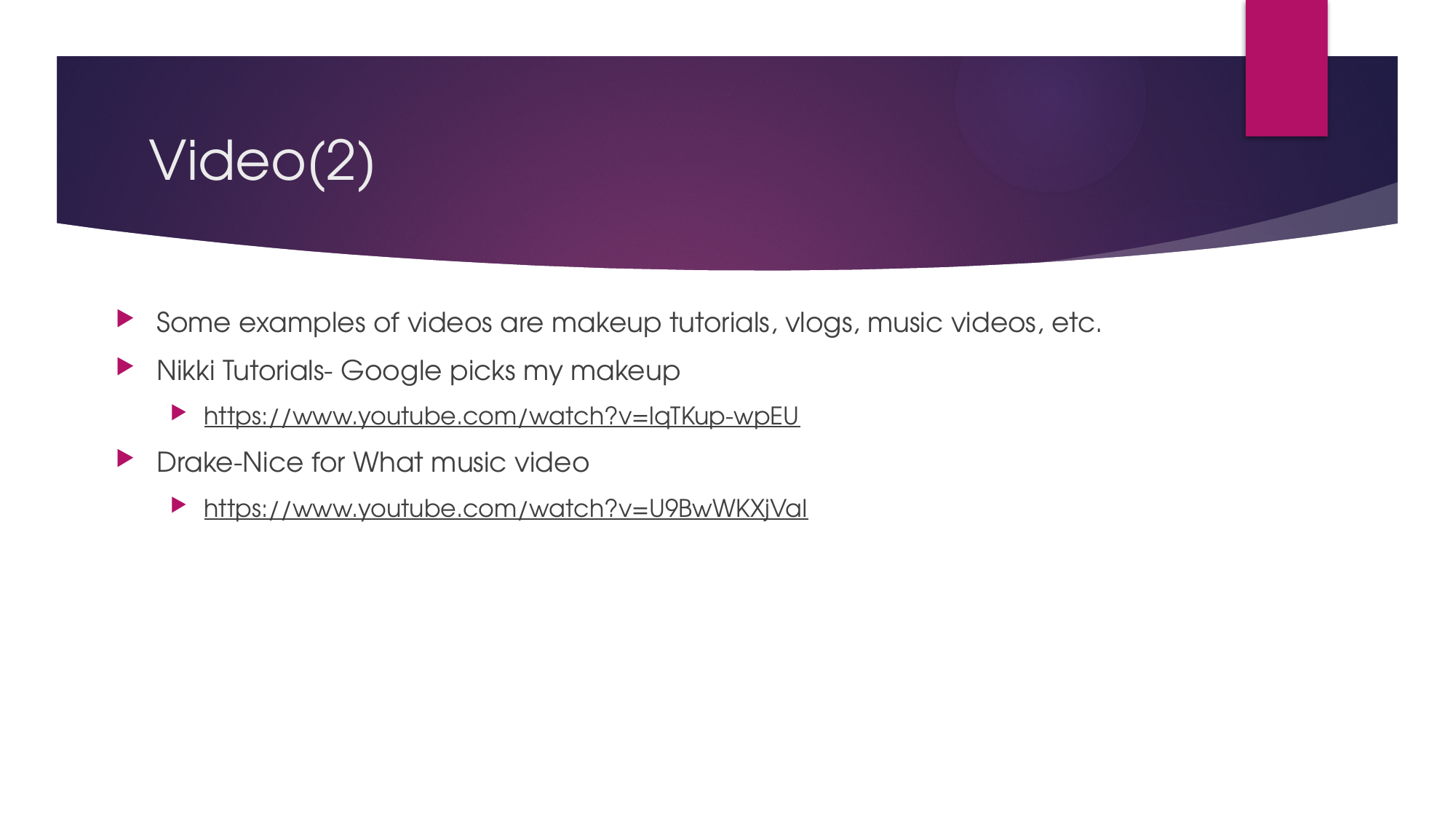

# Video(2)
Some examples of videos are makeup tutorials, vlogs, music videos, etc.
Nikki Tutorials- Google picks my makeup
https://www.youtube.com/watch?v=lqTKup-wpEU
Drake-Nice for What music video
https://www.youtube.com/watch?v=U9BwWKXjVaI